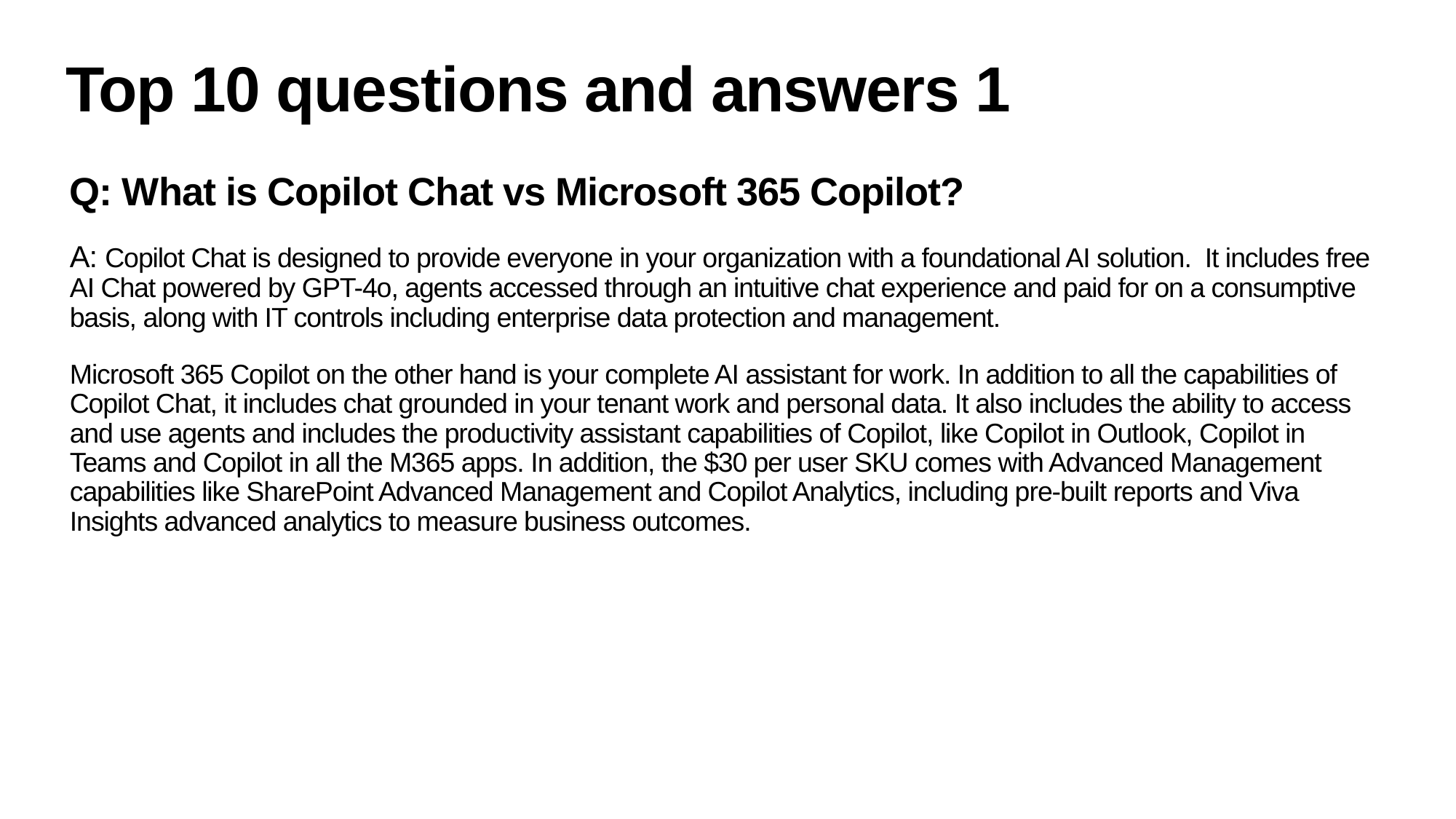

# Top 10 questions and answers 1
Q: What is Copilot Chat vs Microsoft 365 Copilot?
A: Copilot Chat is designed to provide everyone in your organization with a foundational AI solution.  It includes free AI Chat powered by GPT-4o, agents accessed through an intuitive chat experience and paid for on a consumptive basis, along with IT controls including enterprise data protection and management.
Microsoft 365 Copilot on the other hand is your complete AI assistant for work. In addition to all the capabilities of Copilot Chat, it includes chat grounded in your tenant work and personal data. It also includes the ability to access and use agents and includes the productivity assistant capabilities of Copilot, like Copilot in Outlook, Copilot in Teams and Copilot in all the M365 apps. In addition, the $30 per user SKU comes with Advanced Management capabilities like SharePoint Advanced Management and Copilot Analytics, including pre-built reports and Viva Insights advanced analytics to measure business outcomes.